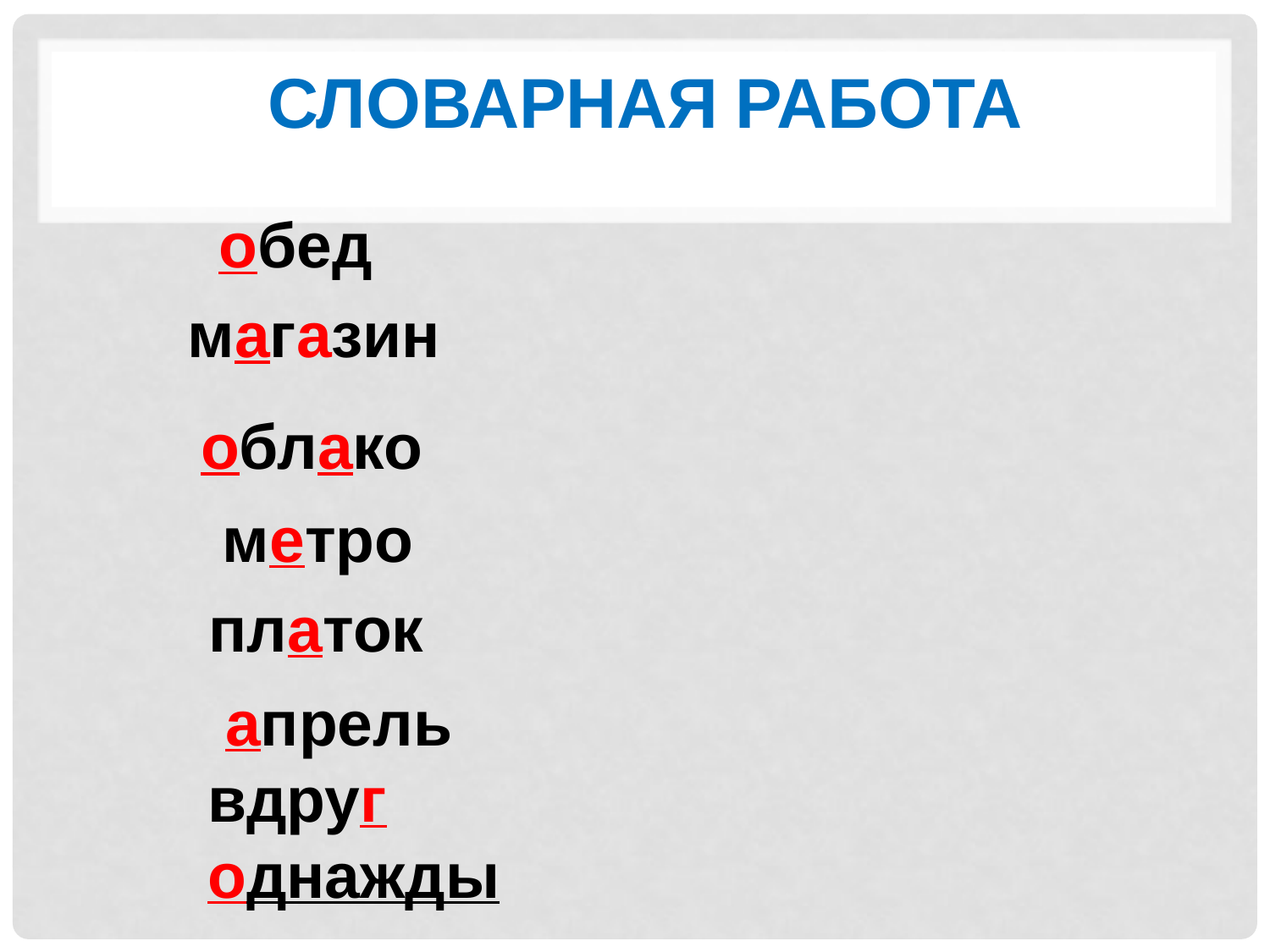

# Словарная работа
обед
магазин
облако
 метро

платок

 апрель
вдруг
однажды